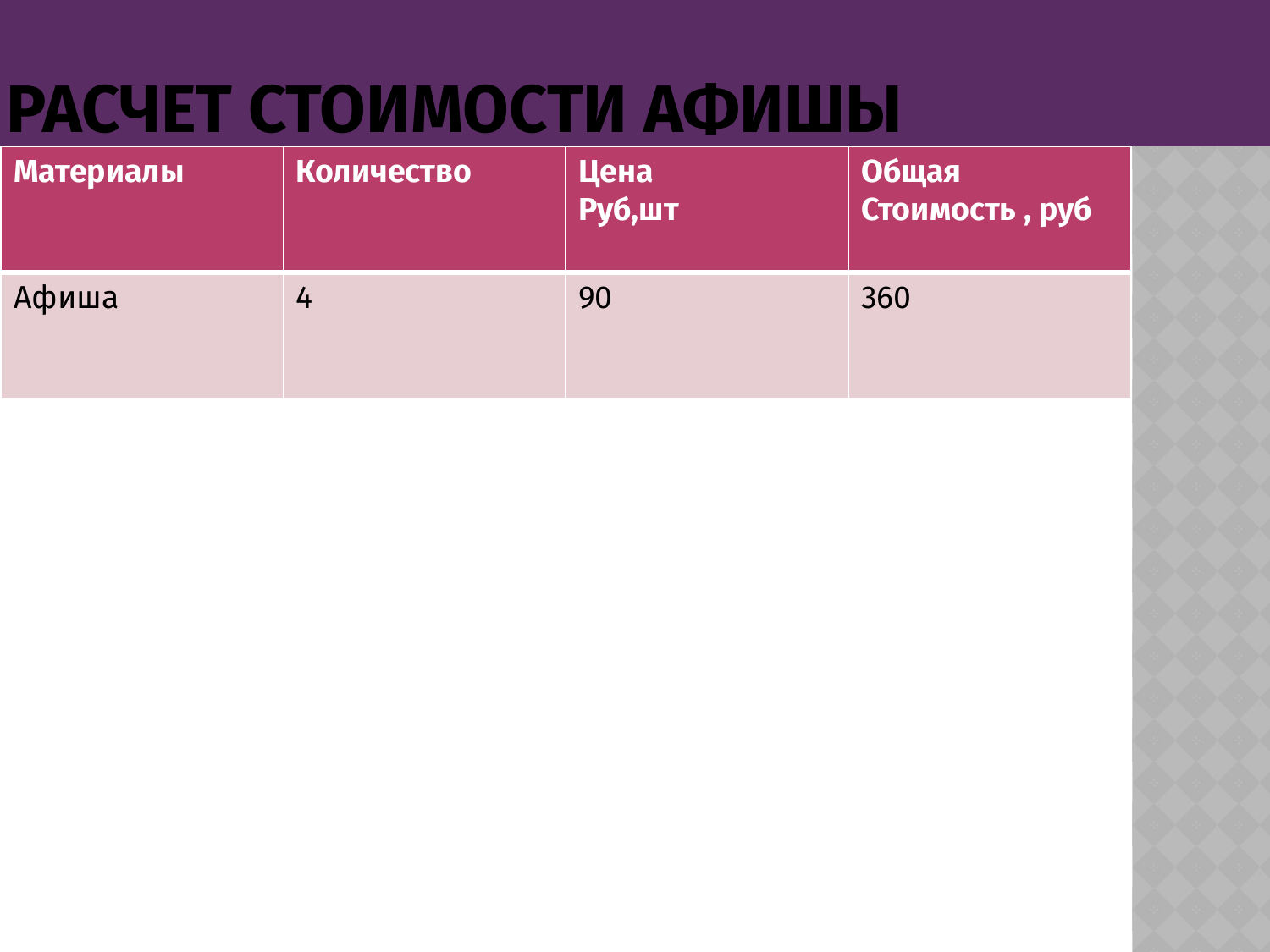

# Расчет стоимости афишы
| Материалы | Количество | Цена Руб,шт | Общая Стоимость , руб |
| --- | --- | --- | --- |
| Афиша | 4 | 90 | 360 |